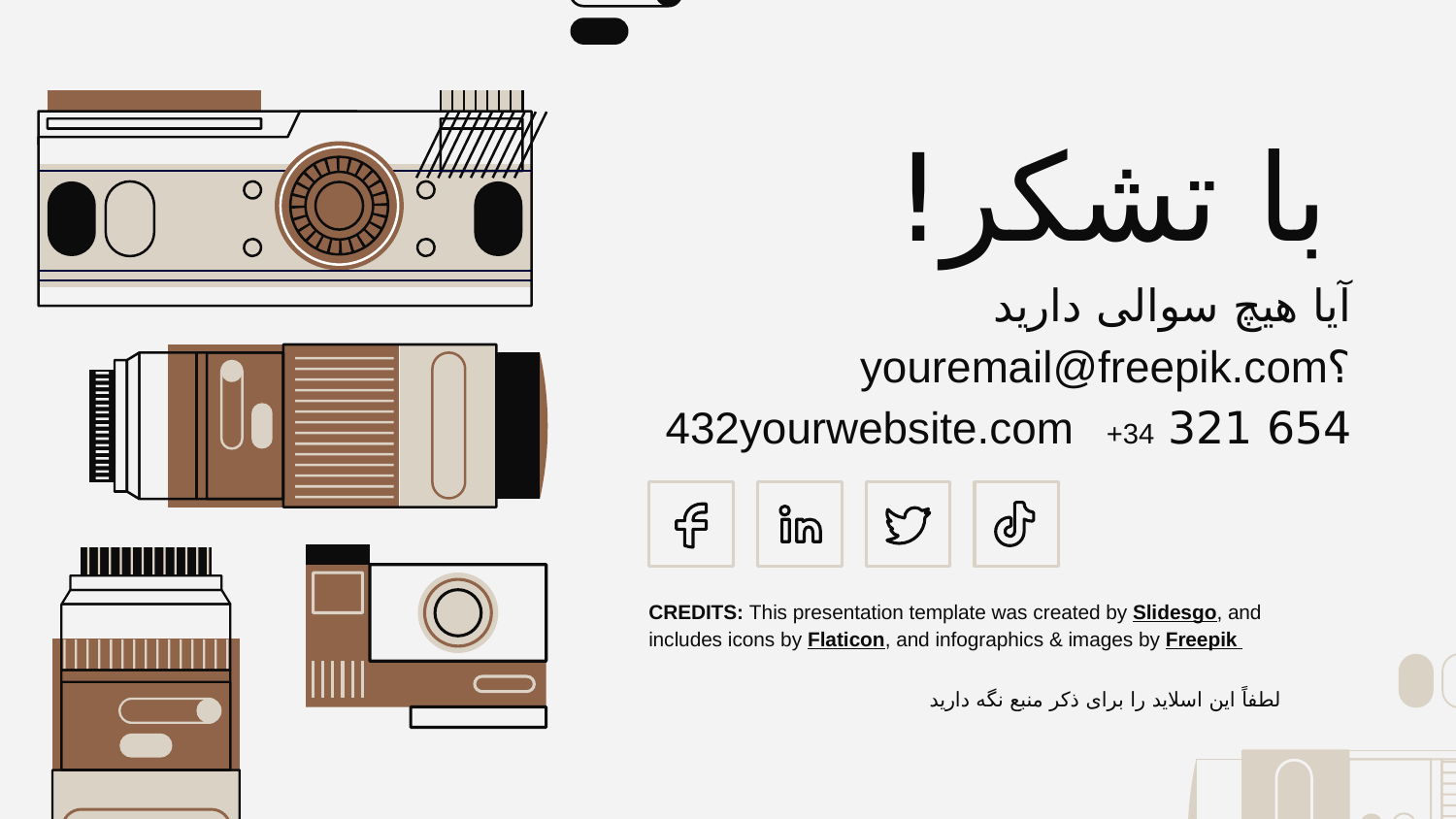

# با تشکر!

آیا هیچ سوالی دارید
؟youremail@freepik.com
654 321 432yourwebsite.com   +34

لطفاً این اسلاید را برای ذکر منبع نگه دارید